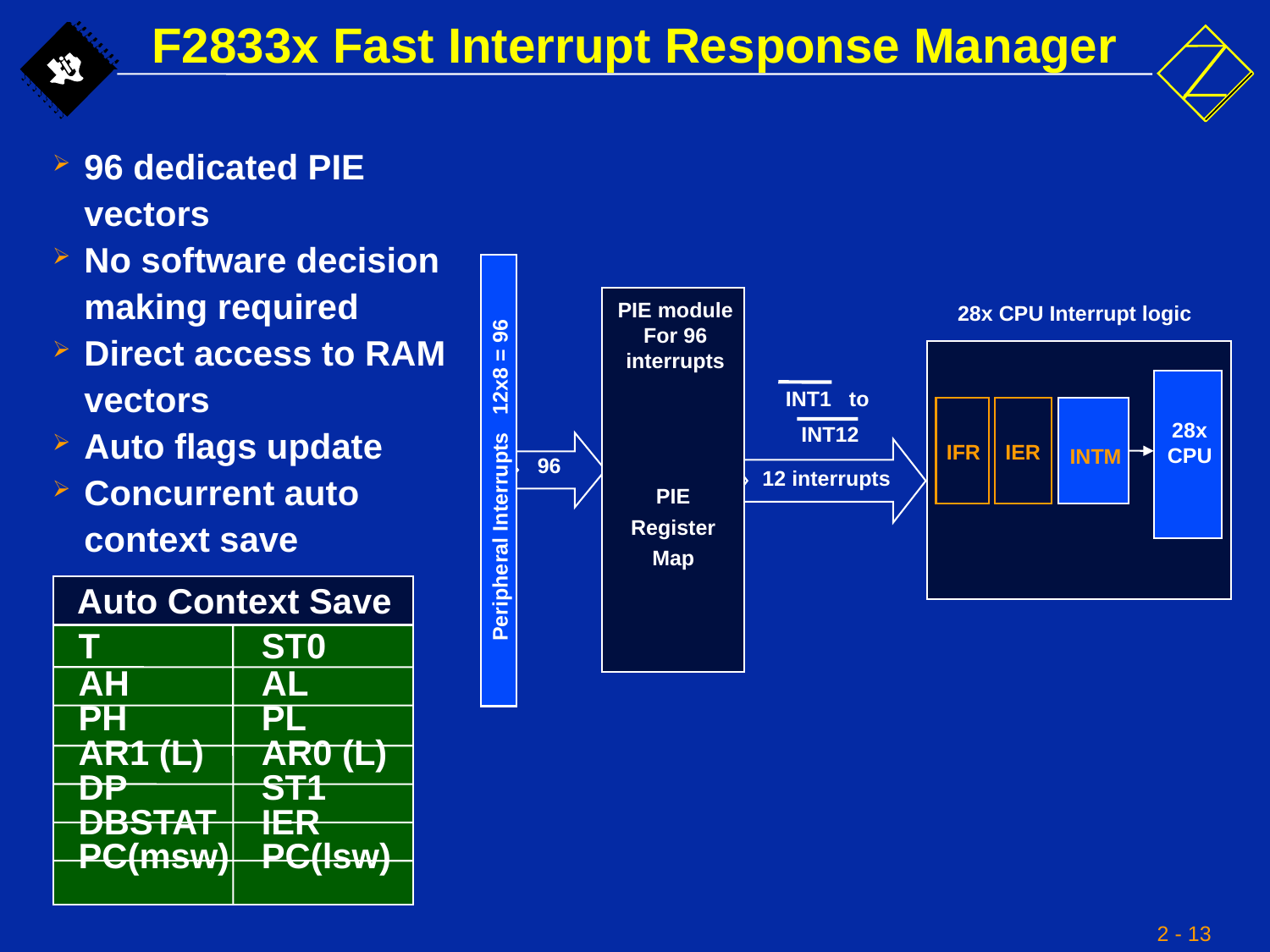

# F2833x Fast Interrupt Response Manager
96 dedicated PIE vectors
No software decision making required
Direct access to RAM vectors
Auto flags update
Concurrent auto context save

Peripheral Interrupts   12x8 = 96

96

PIE
Register
Map
PIE module For 96 interrupts
28x CPU Interrupt logic

28x
CPU
IFR
IER
INTM

INT1   to  INT12

12 interrupts

Auto Context Save

T	ST0
AH	AL
PH	PL
AR1 (L)	AR0 (L)
DP	ST1
DBSTAT	IER
PC(msw)	PC(lsw)